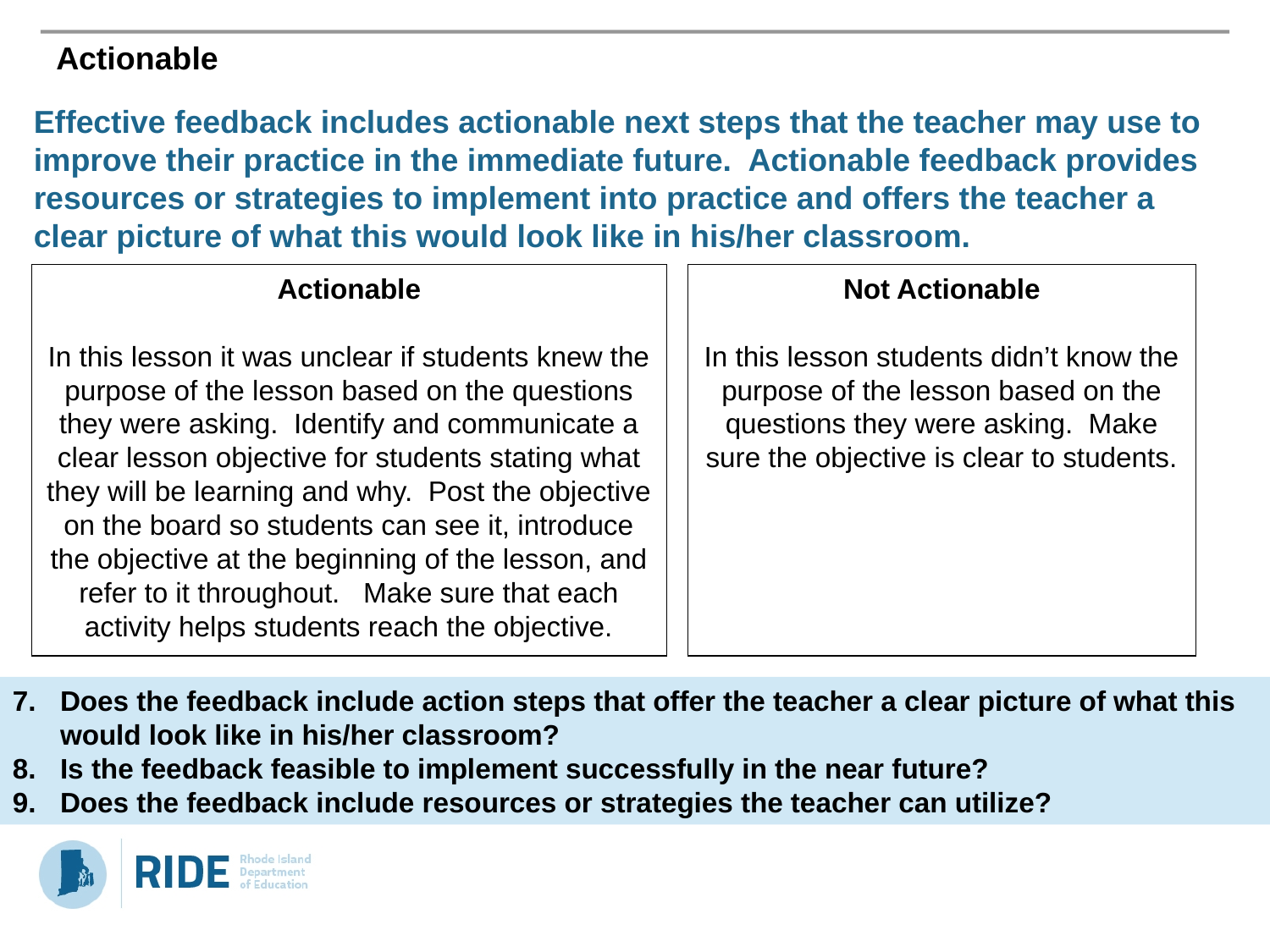

# Actionable
Effective feedback includes actionable next steps that the teacher may use to improve their practice in the immediate future.  Actionable feedback provides resources or strategies to implement into practice and offers the teacher a clear picture of what this would look like in his/her classroom.

Actionable

In this lesson it was unclear if students knew the purpose of the lesson based on the questions they were asking.  Identify and communicate a clear lesson objective for students stating what they will be learning and why.  Post the objective on the board so students can see it, introduce the objective at the beginning of the lesson, and refer to it throughout.   Make sure that each activity helps students reach the objective.

Not Actionable

In this lesson students didn’t know the purpose of the lesson based on the questions they were asking.  Make sure the objective is clear to students.

Does the feedback include action steps that offer the teacher a clear picture of what this would look like in his/her classroom?
Is the feedback feasible to implement successfully in the near future?
Does the feedback include resources or strategies the teacher can utilize?